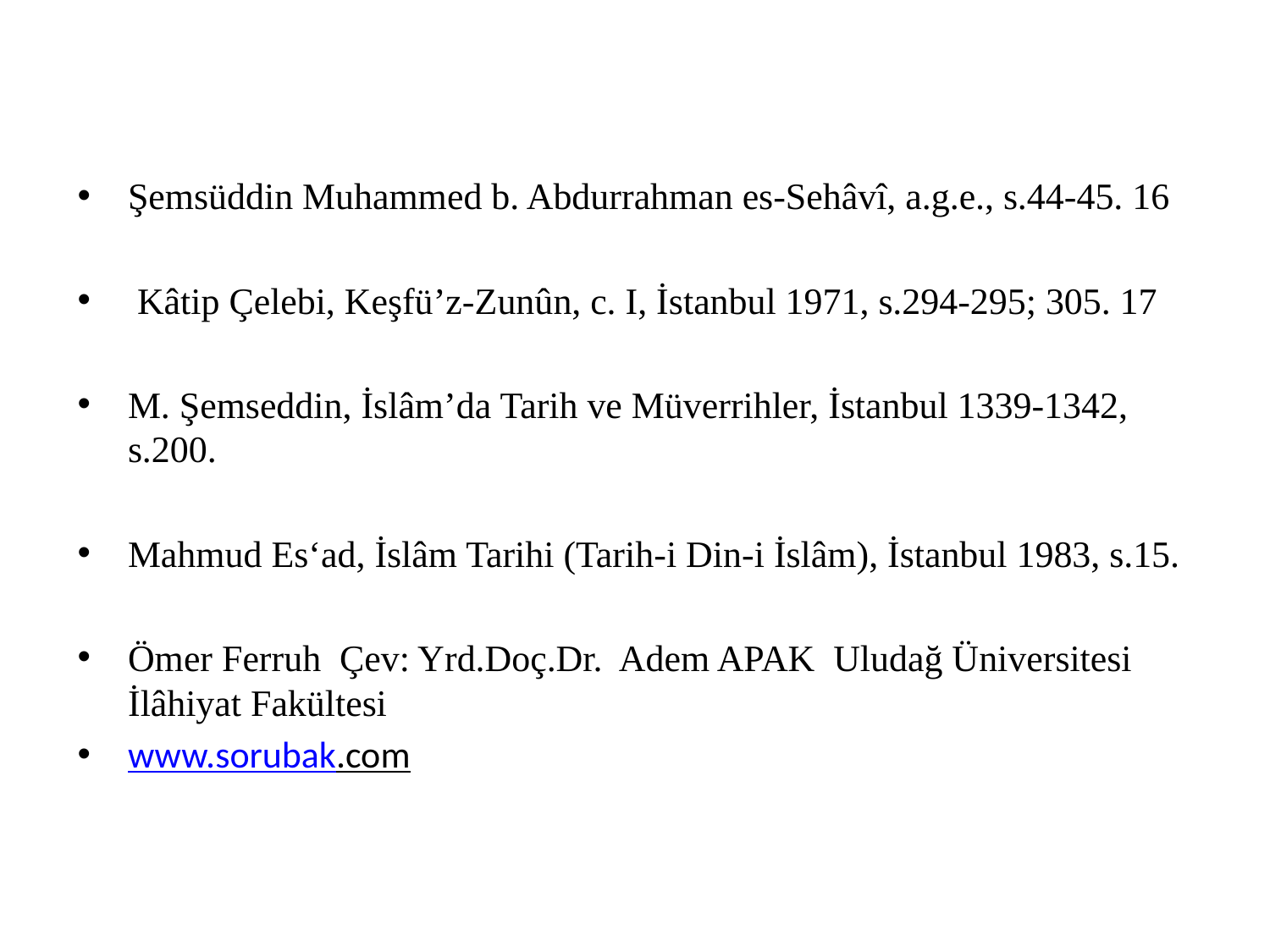

Şemsüddin Muhammed b. Abdurrahman es-Sehâvî, a.g.e., s.44-45. 16

 Kâtip Çelebi, Keşfü’z-Zunûn, c. I, İstanbul 1971, s.294-295; 305. 17

M. Şemseddin, İslâm’da Tarih ve Müverrihler, İstanbul 1339-1342, s.200.

Mahmud Es‘ad, İslâm Tarihi (Tarih-i Din-i İslâm), İstanbul 1983, s.15.

Ömer Ferruh  Çev: Yrd.Doç.Dr.  Adem APAK  Uludağ Üniversitesi İlâhiyat Fakültesi
www.sorubak.com